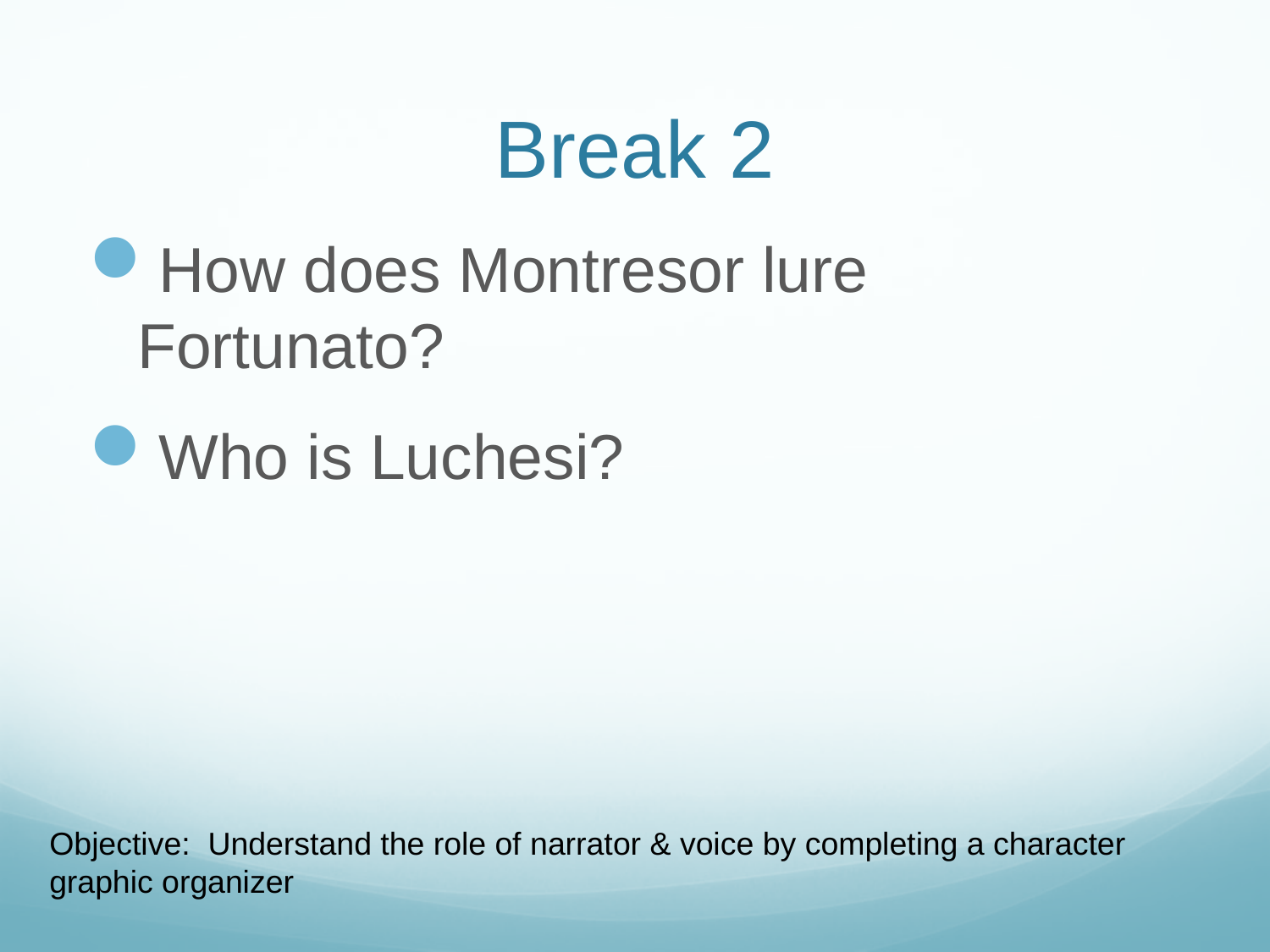

# Break 2
How does Montresor lure Fortunato?
Who is Luchesi?
Objective:  Understand the role of narrator & voice by completing a character graphic organizer